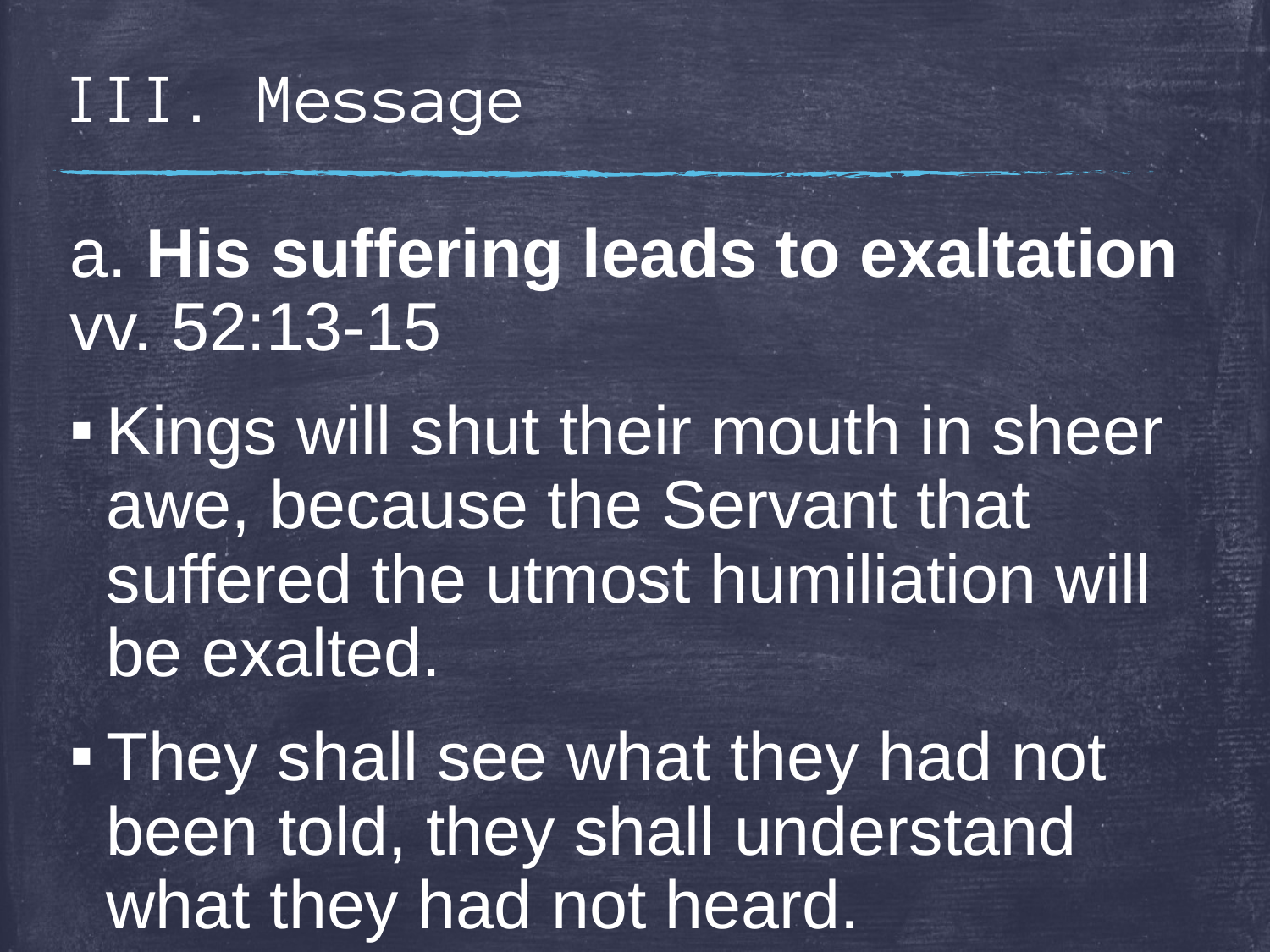

# III. Message
a. His suffering leads to exaltation vv. 52:13-15
Kings will shut their mouth in sheer awe, because the Servant that suffered the utmost humiliation will be exalted.
They shall see what they had not been told, they shall understand what they had not heard.